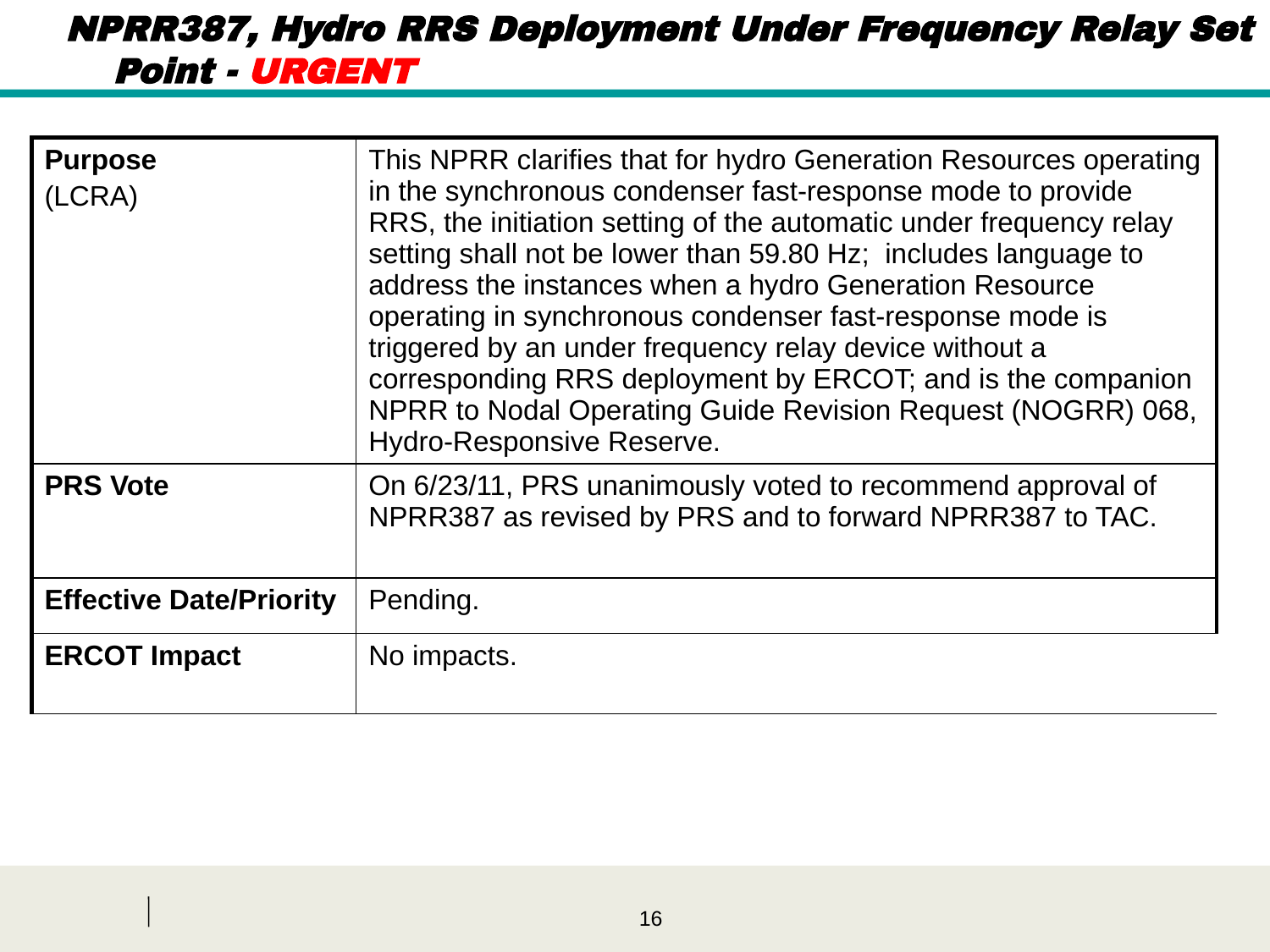

NPRR387, Hydro RRS Deployment Under Frequency Relay Set Point - URGENT
| Purpose (LCRA) | This NPRR clarifies that for hydro Generation Resources operating in the synchronous condenser fast-response mode to provide RRS, the initiation setting of the automatic under frequency relay setting shall not be lower than 59.80 Hz; includes language to address the instances when a hydro Generation Resource operating in synchronous condenser fast-response mode is triggered by an under frequency relay device without a corresponding RRS deployment by ERCOT; and is the companion NPRR to Nodal Operating Guide Revision Request (NOGRR) 068, Hydro-Responsive Reserve. |
| --- | --- |
| PRS Vote | On 6/23/11, PRS unanimously voted to recommend approval of NPRR387 as revised by PRS and to forward NPRR387 to TAC. |
| Effective Date/Priority | Pending. |
| ERCOT Impact | No impacts. |